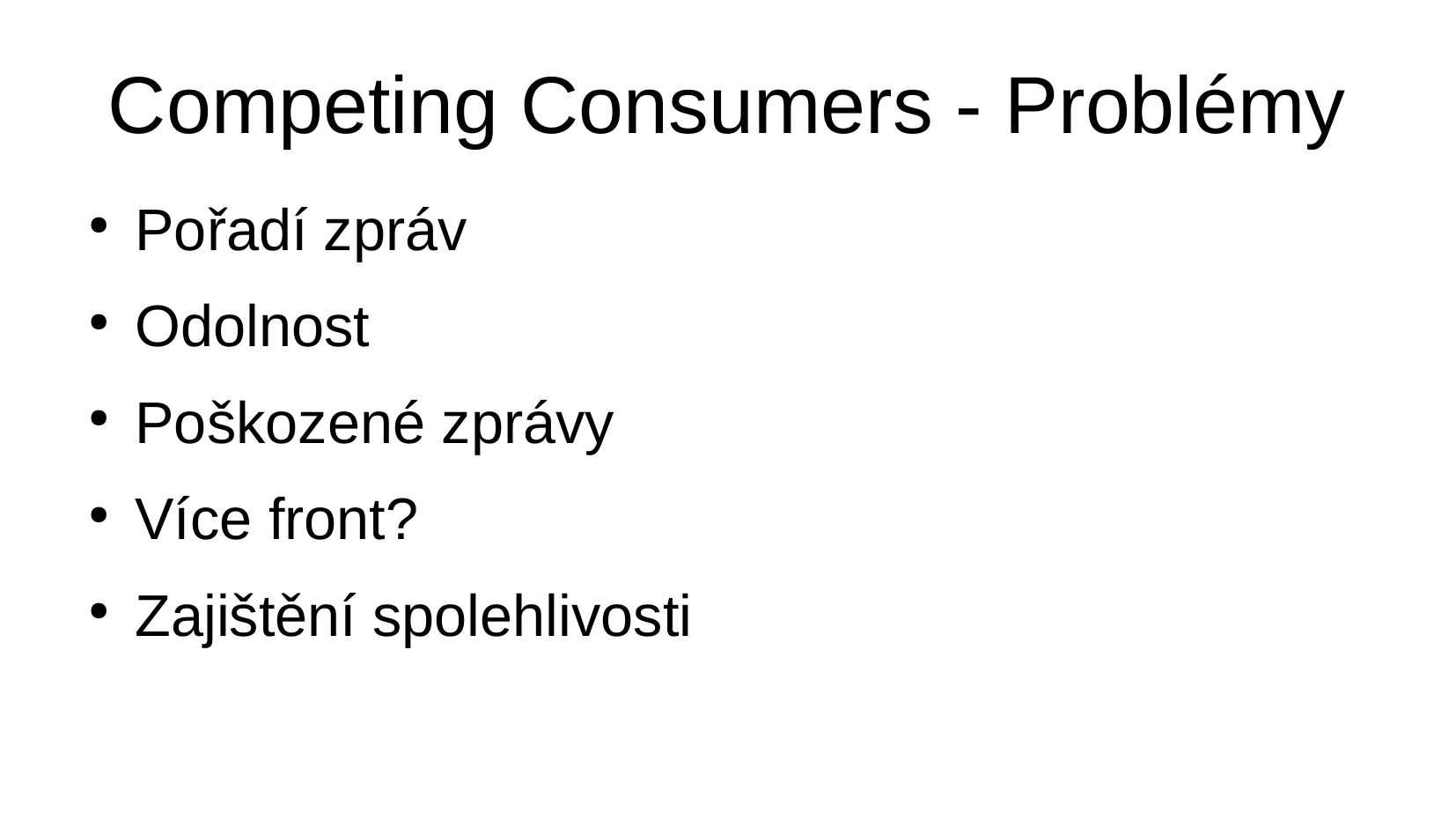

Competing Consumers - Problémy
Pořadí zpráv
Odolnost
Poškozené zprávy
Více front?
Zajištění spolehlivosti